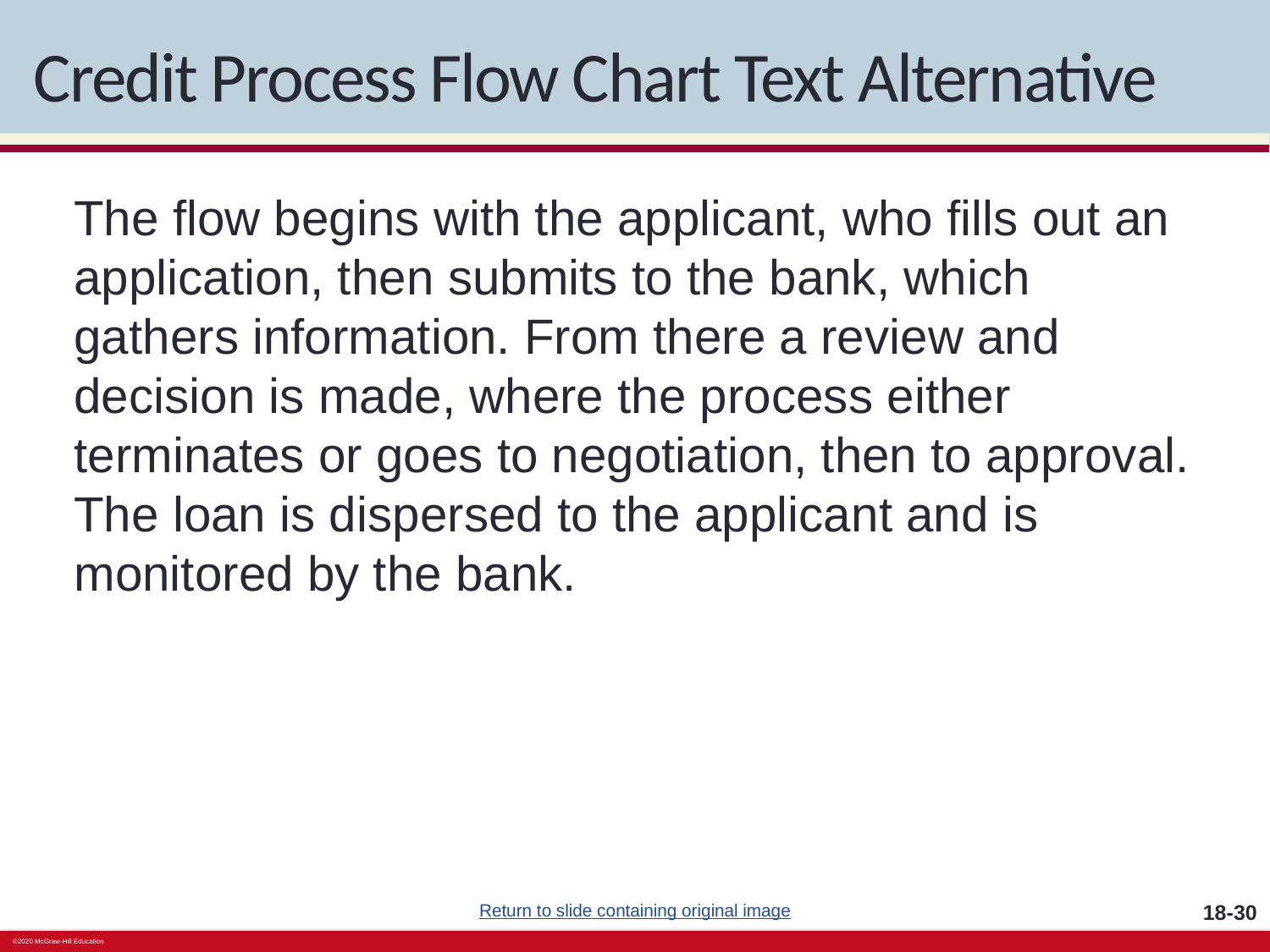

# Credit Process Flow Chart Text Alternative
The flow begins with the applicant, who fills out an application, then submits to the bank, which gathers information. From there a review and decision is made, where the process either terminates or goes to negotiation, then to approval. The loan is dispersed to the applicant and is monitored by the bank.
Return to slide containing original image